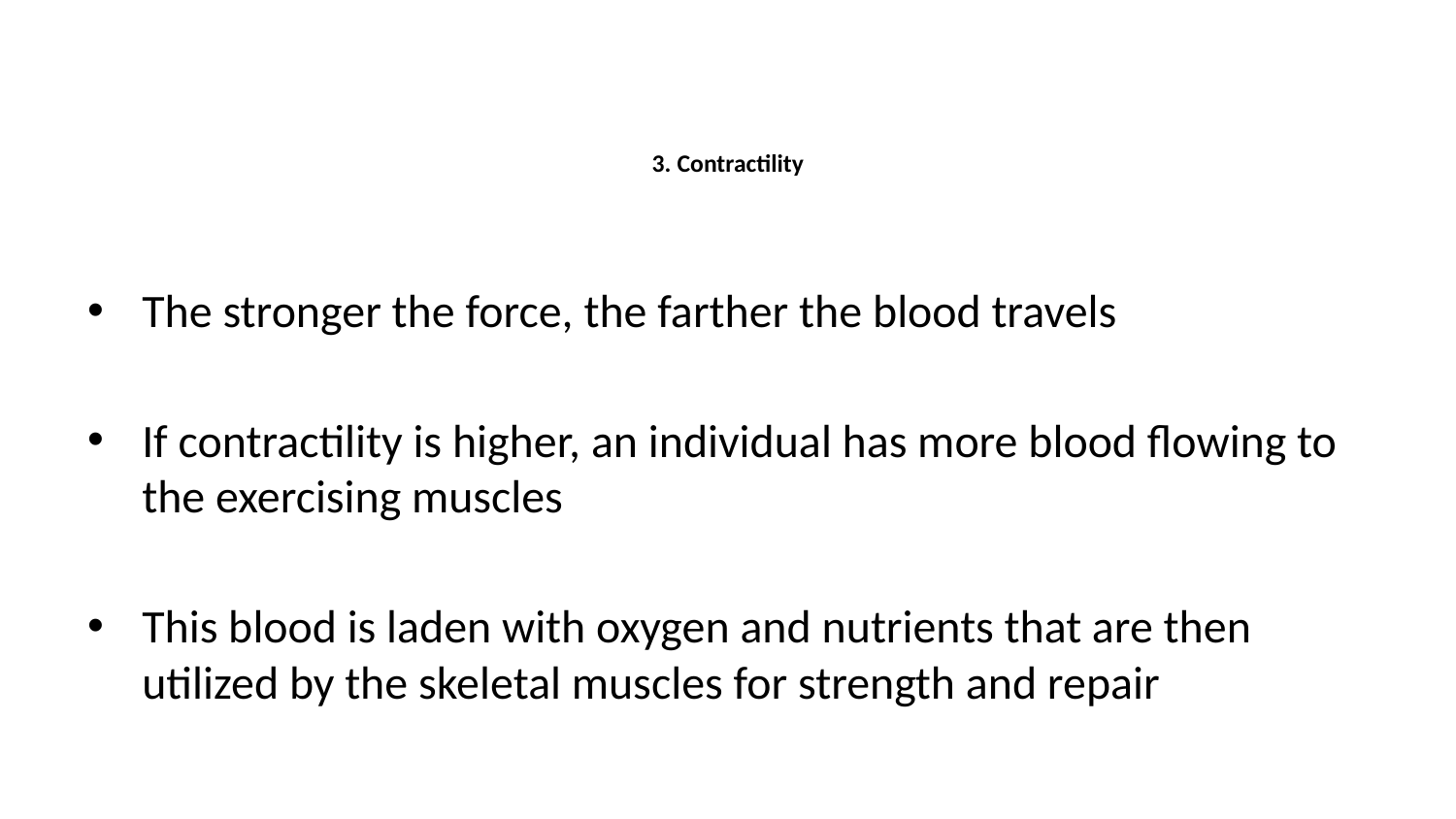

# 3. Contractility

The stronger the force, the farther the blood travels

If contractility is higher, an individual has more blood flowing to the exercising muscles

This blood is laden with oxygen and nutrients that are then utilized by the skeletal muscles for strength and repair